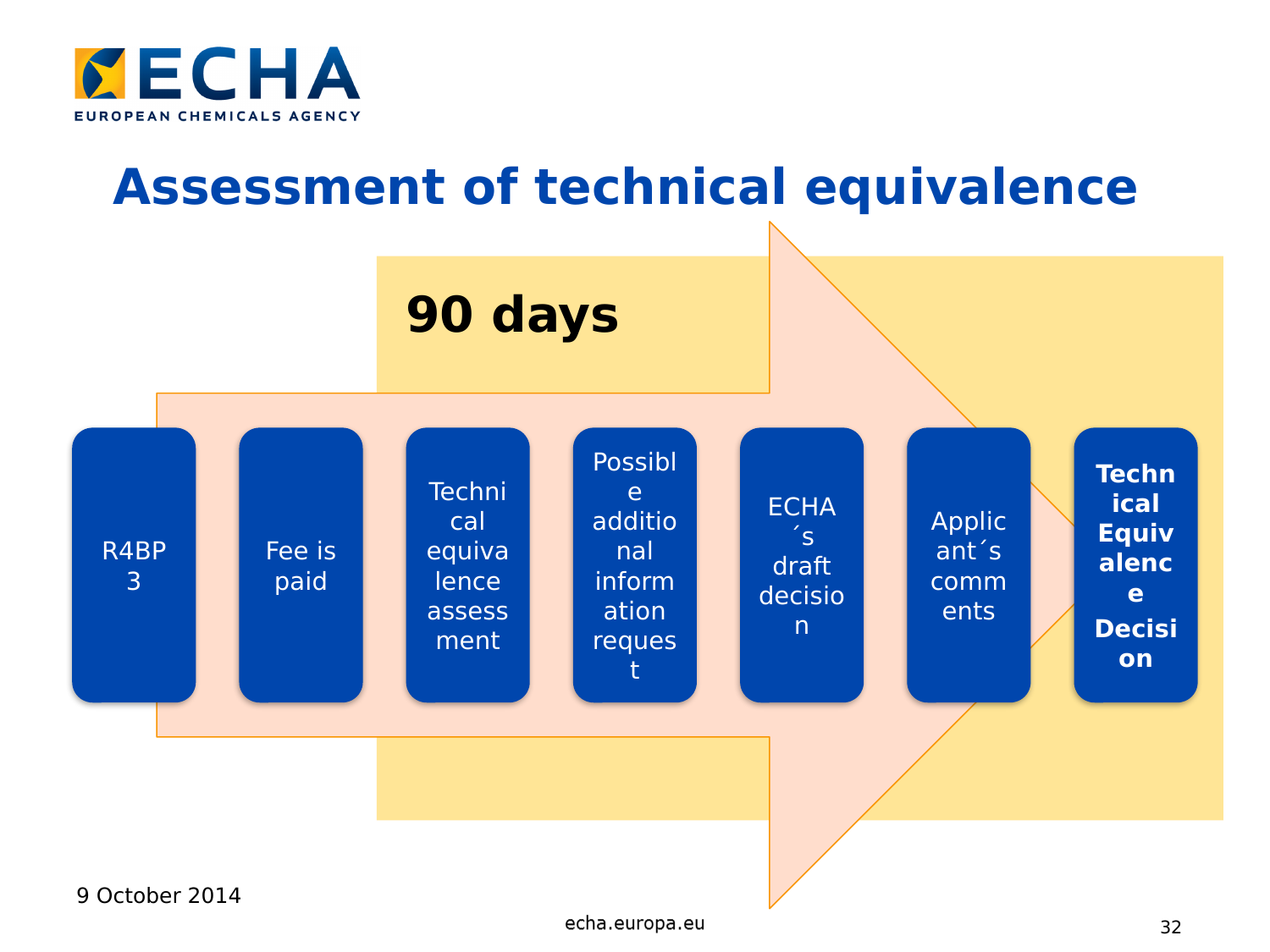

Assessment of technical equivalence

R4BP 3
Fee is paid
Technical equivalence assessment
Possible additional information request
ECHA´s draft decision
Applicant´s comments
Technical Equivalence
Decision

90 days

9 October 2014
32